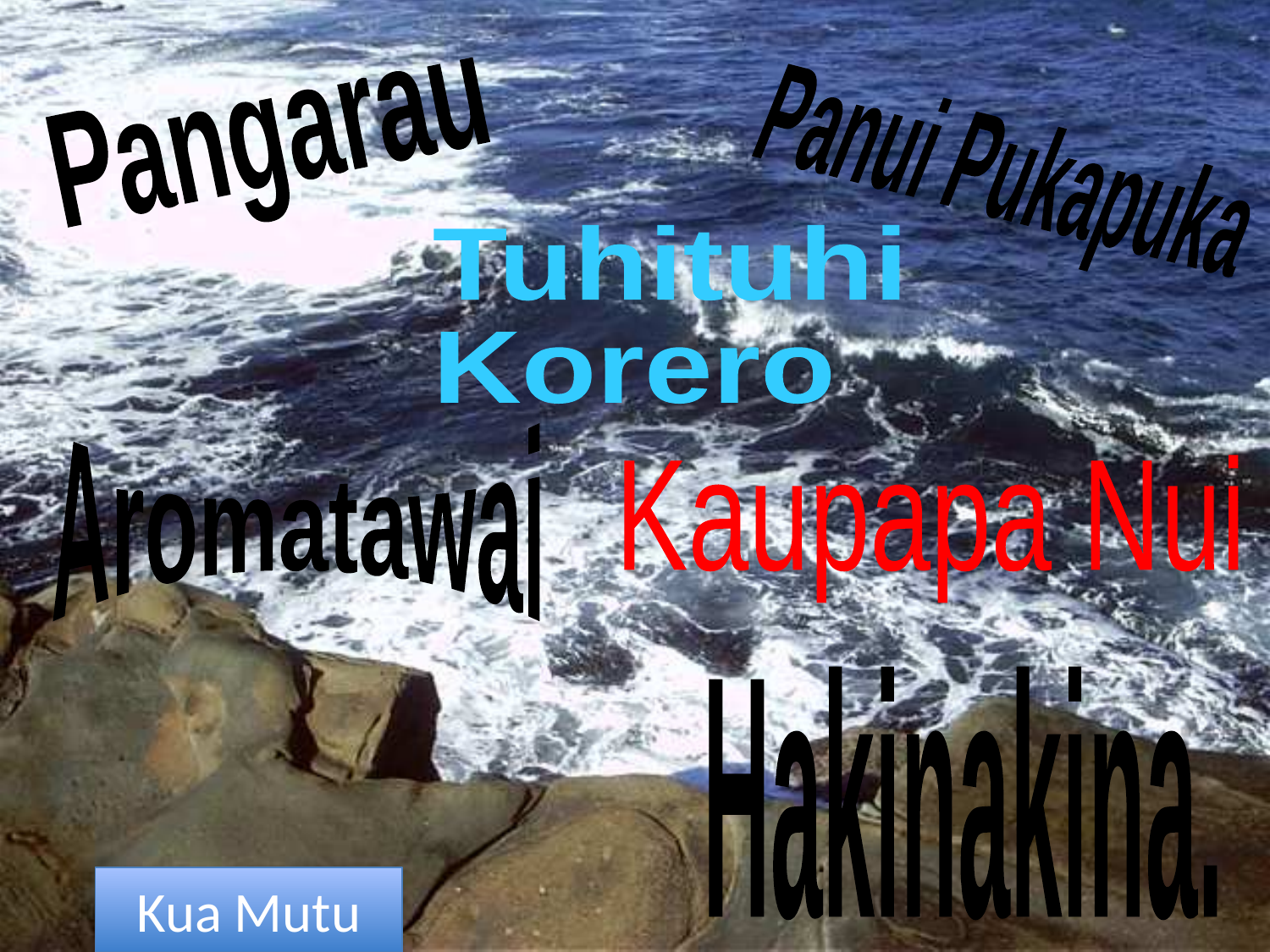

Pangarau
Panui Pukapuka
Tuhituhi
Korero
Aromatawai
Kaupapa Nui
Hakinakina.
Kua Mutu